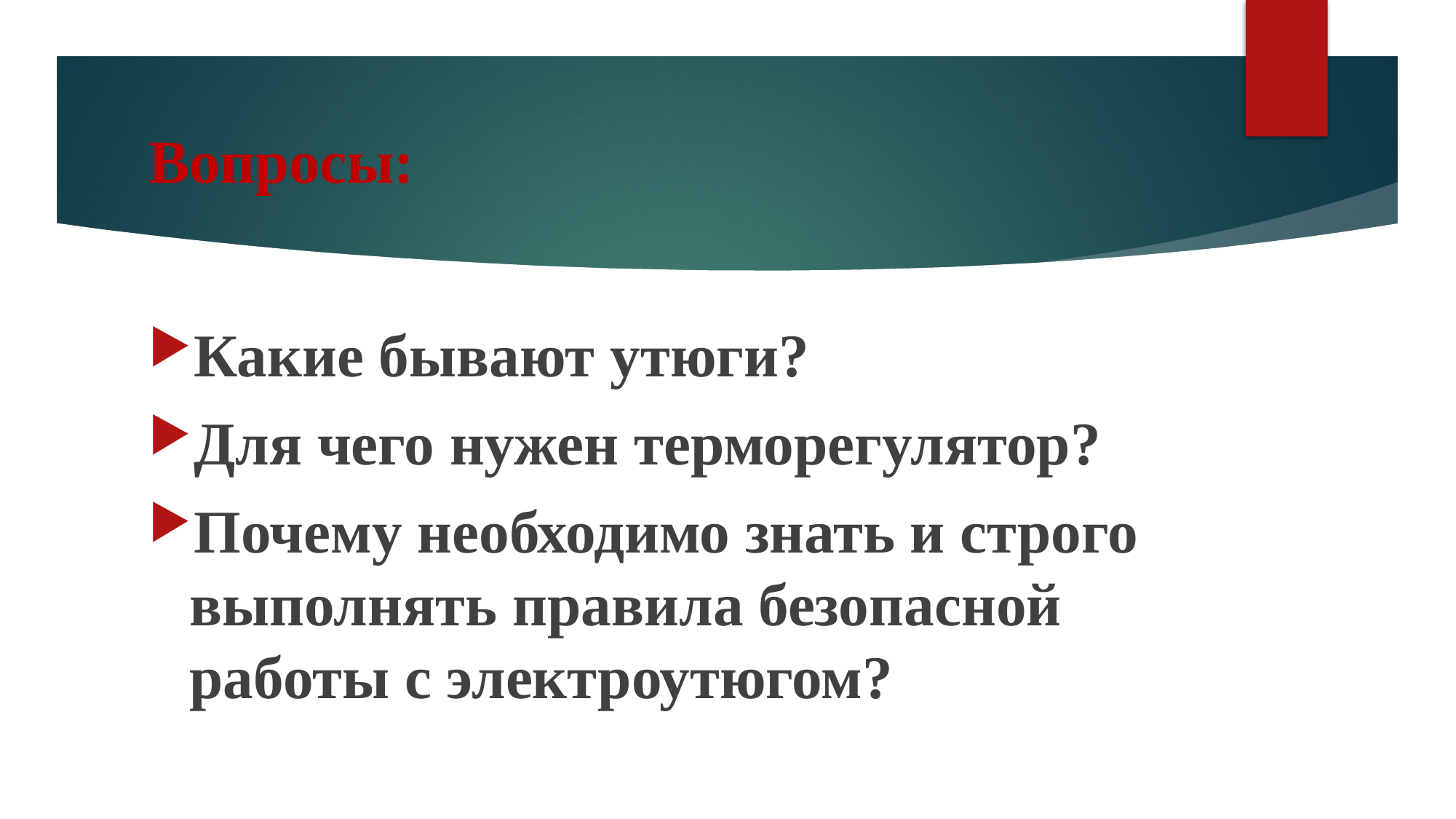

# Вопросы:
Какие бывают утюги?
Для чего нужен терморегулятор?
Почему необходимо знать и строго выполнять правила безопасной работы с электроутюгом?